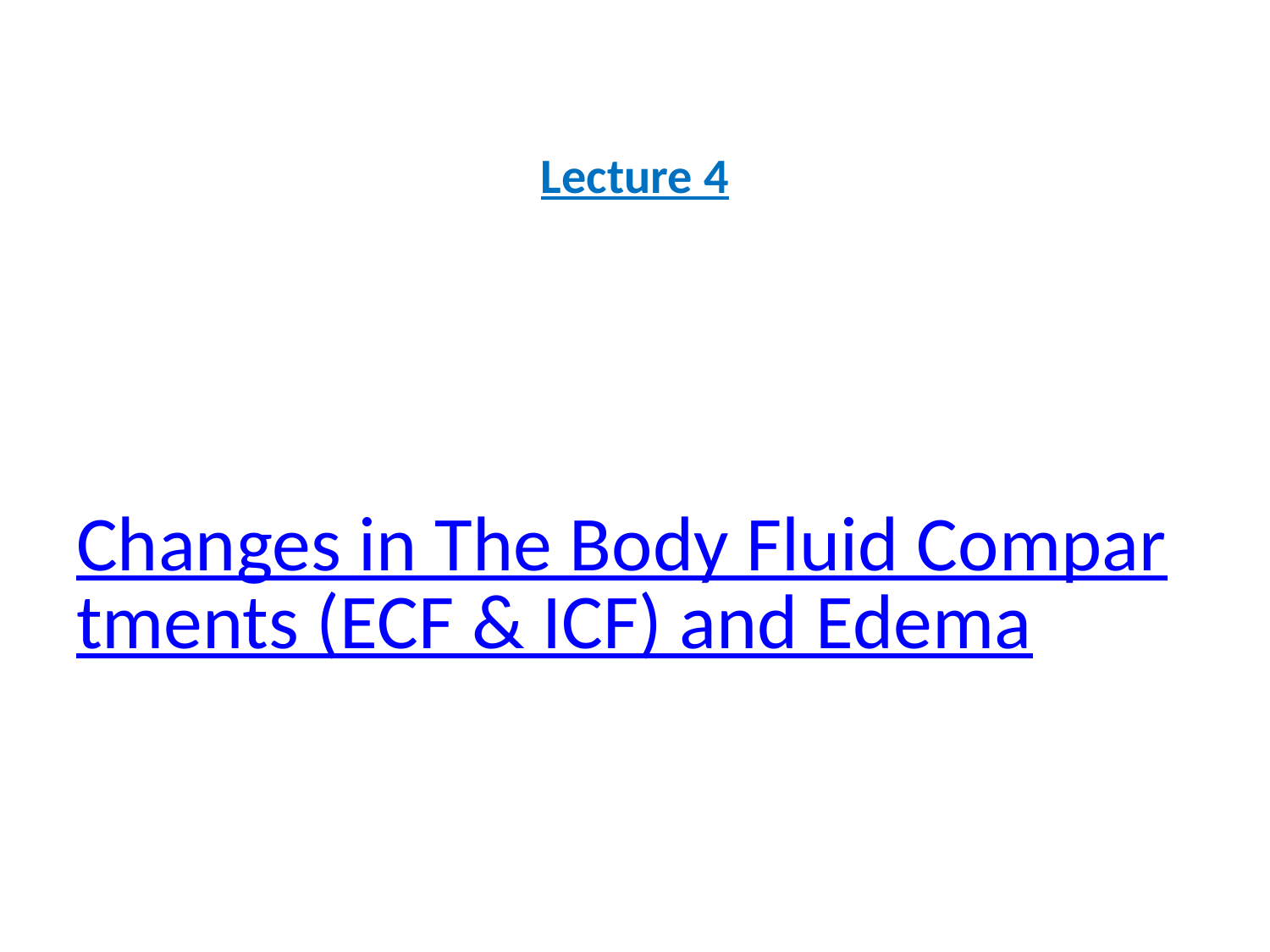

Lecture 4
# Changes in The Body Fluid Compartments (ECF & ICF) and Edema